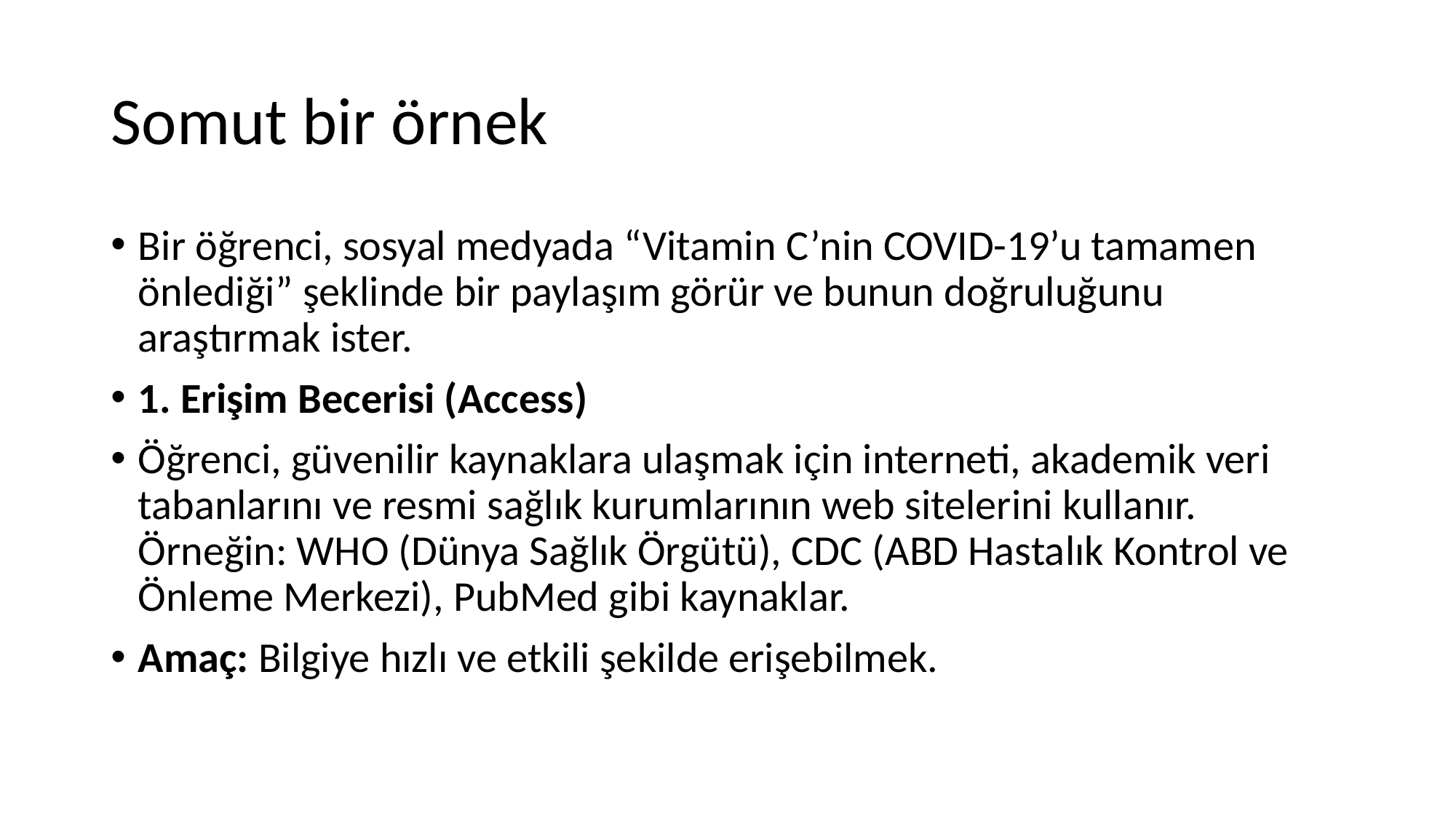

# Somut bir örnek
Bir öğrenci, sosyal medyada “Vitamin C’nin COVID-19’u tamamen önlediği” şeklinde bir paylaşım görür ve bunun doğruluğunu araştırmak ister.
1. Erişim Becerisi (Access)
Öğrenci, güvenilir kaynaklara ulaşmak için interneti, akademik veri tabanlarını ve resmi sağlık kurumlarının web sitelerini kullanır. Örneğin: WHO (Dünya Sağlık Örgütü), CDC (ABD Hastalık Kontrol ve Önleme Merkezi), PubMed gibi kaynaklar.
Amaç: Bilgiye hızlı ve etkili şekilde erişebilmek.